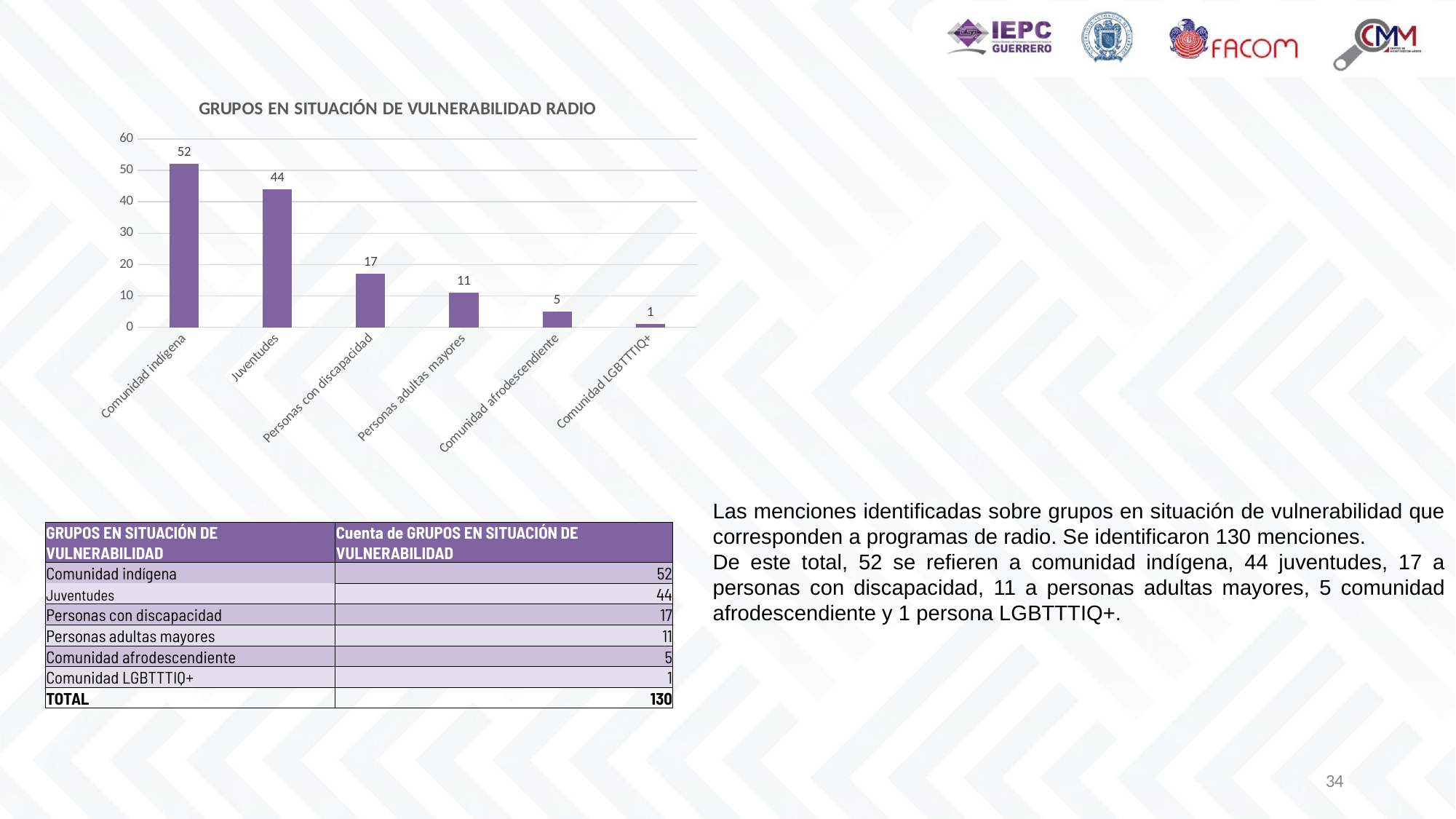

### Chart: GRUPOS EN SITUACIÓN DE VULNERABILIDAD RADIO

| Category |  |
|---|---|
| Comunidad indígena | 52.0 |
| Juventudes | 44.0 |
| Personas con discapacidad | 17.0 |
| Personas adultas mayores | 11.0 |
| Comunidad afrodescendiente | 5.0 |
| Comunidad LGBTTTIQ+ | 1.0 |
Las menciones identificadas sobre grupos en situación de vulnerabilidad que corresponden a programas de radio. Se identificaron 130 menciones.
De este total, 52 se refieren a comunidad indígena, 44 juventudes, 17 a personas con discapacidad, 11 a personas adultas mayores, 5 comunidad afrodescendiente y 1 persona LGBTTTIQ+.

| GRUPOS EN SITUACIÓN DE VULNERABILIDAD | Cuenta de GRUPOS EN SITUACIÓN DE VULNERABILIDAD |
| --- | --- |
| Comunidad indígena | 52 |
| Juventudes | 44 |
| Personas con discapacidad | 17 |
| Personas adultas mayores | 11 |
| Comunidad afrodescendiente | 5 |
| Comunidad LGBTTTIQ+ | 1 |
| TOTAL | 130 |
34